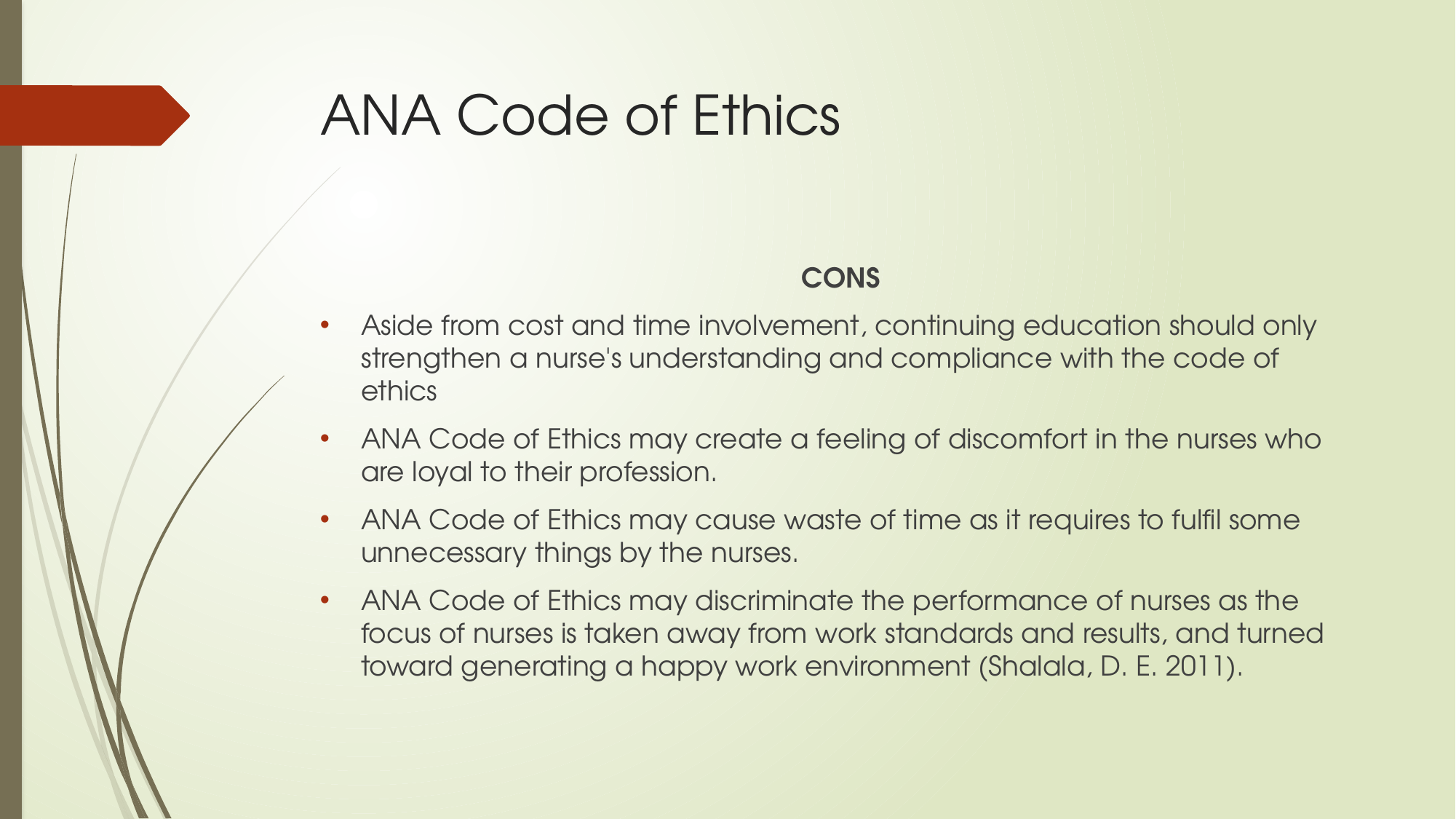

# ANA Code of Ethics
CONS
Aside from cost and time involvement, continuing education should only strengthen a nurse's understanding and compliance with the code of ethics
ANA Code of Ethics may create a feeling of discomfort in the nurses who are loyal to their profession.
ANA Code of Ethics may cause waste of time as it requires to fulfil some unnecessary things by the nurses.
ANA Code of Ethics may discriminate the performance of nurses as the focus of nurses is taken away from work standards and results, and turned toward generating a happy work environment (Shalala, D. E. 2011).